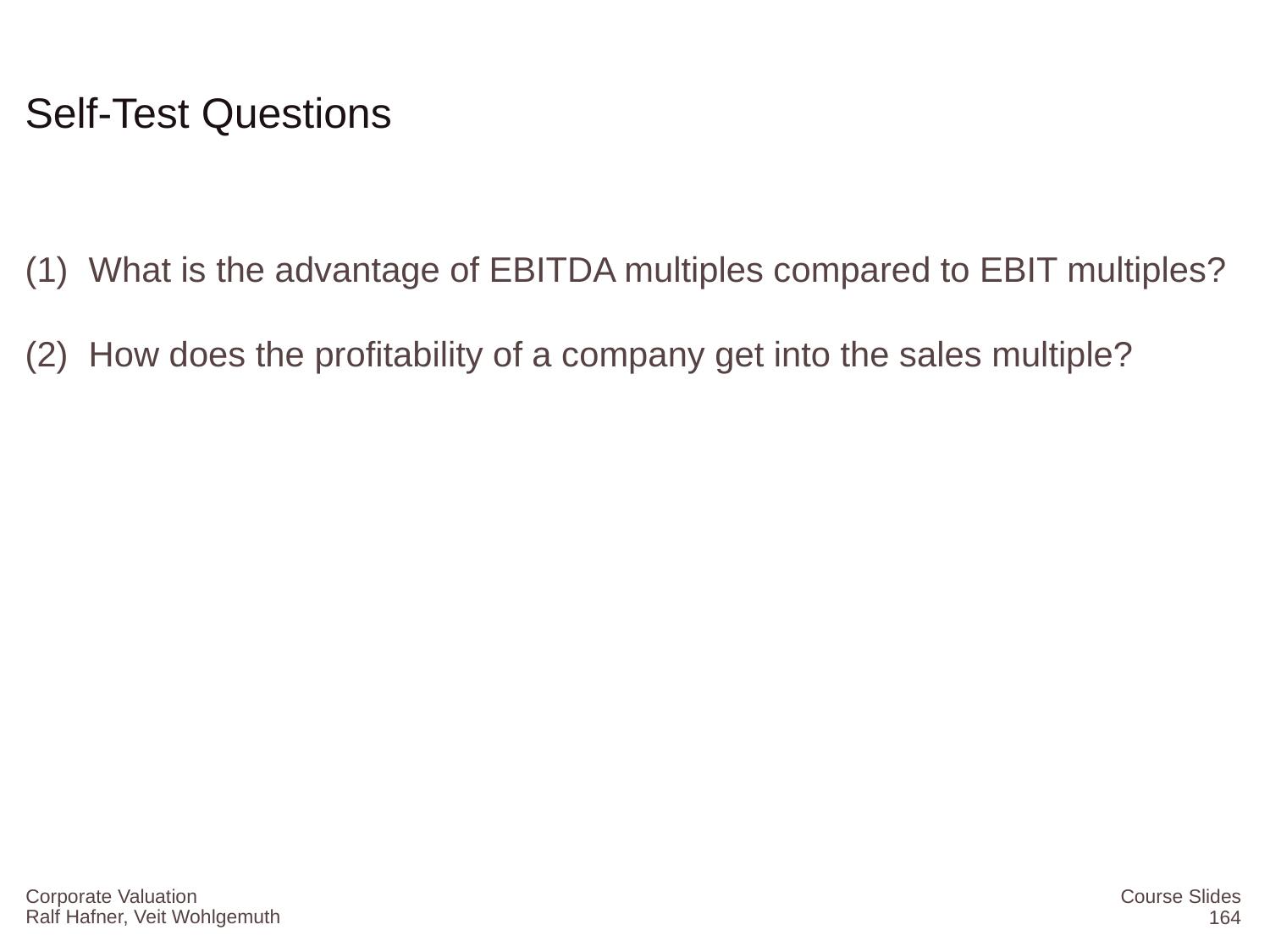

# Self-Test Questions
What is the advantage of EBITDA multiples compared to EBIT multiples?

How does the profitability of a company get into the sales multiple?
Corporate Valuation
Course Slides
164